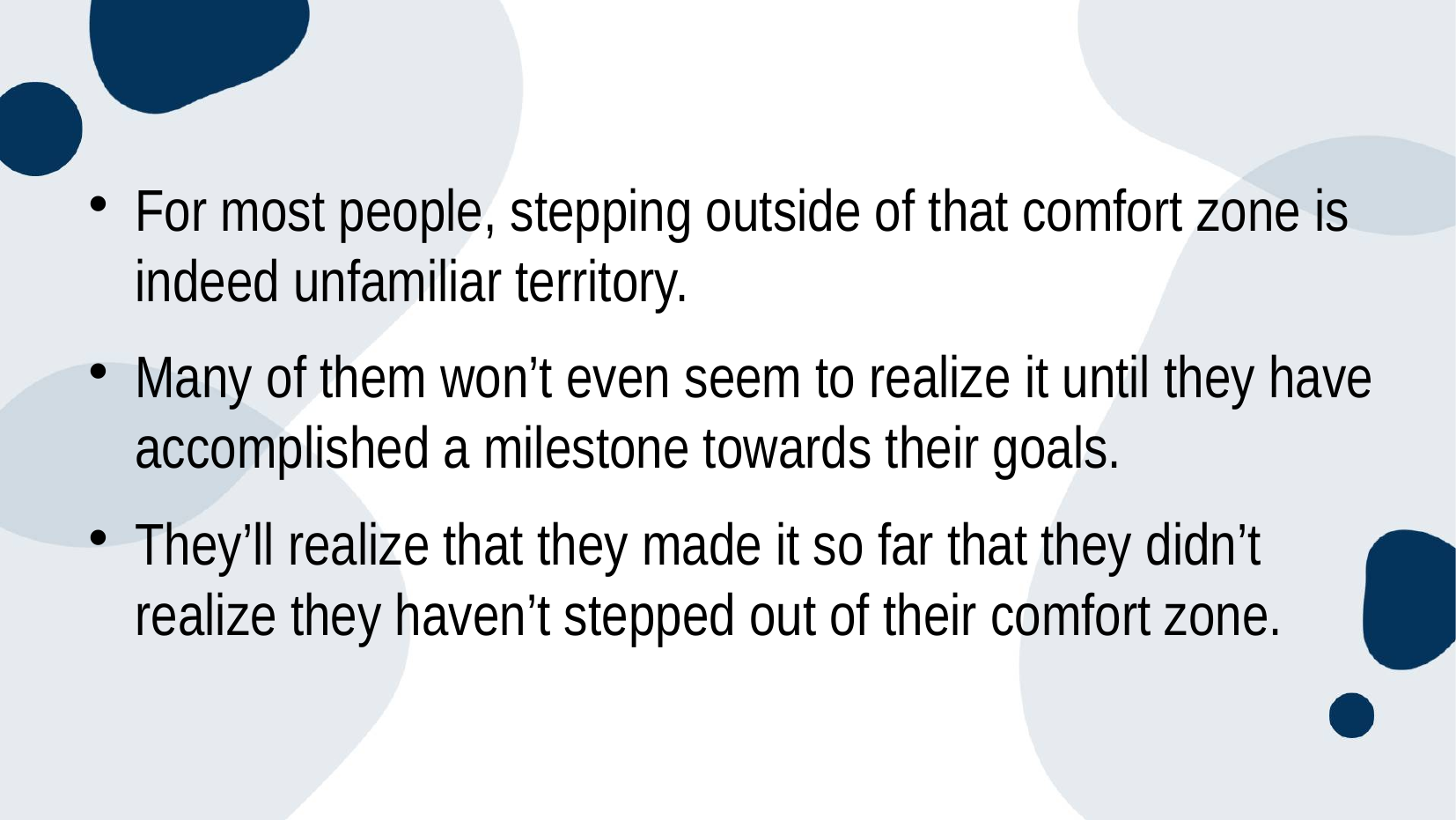

#
For most people, stepping outside of that comfort zone is indeed unfamiliar territory.
Many of them won’t even seem to realize it until they have accomplished a milestone towards their goals.
They’ll realize that they made it so far that they didn’t realize they haven’t stepped out of their comfort zone.